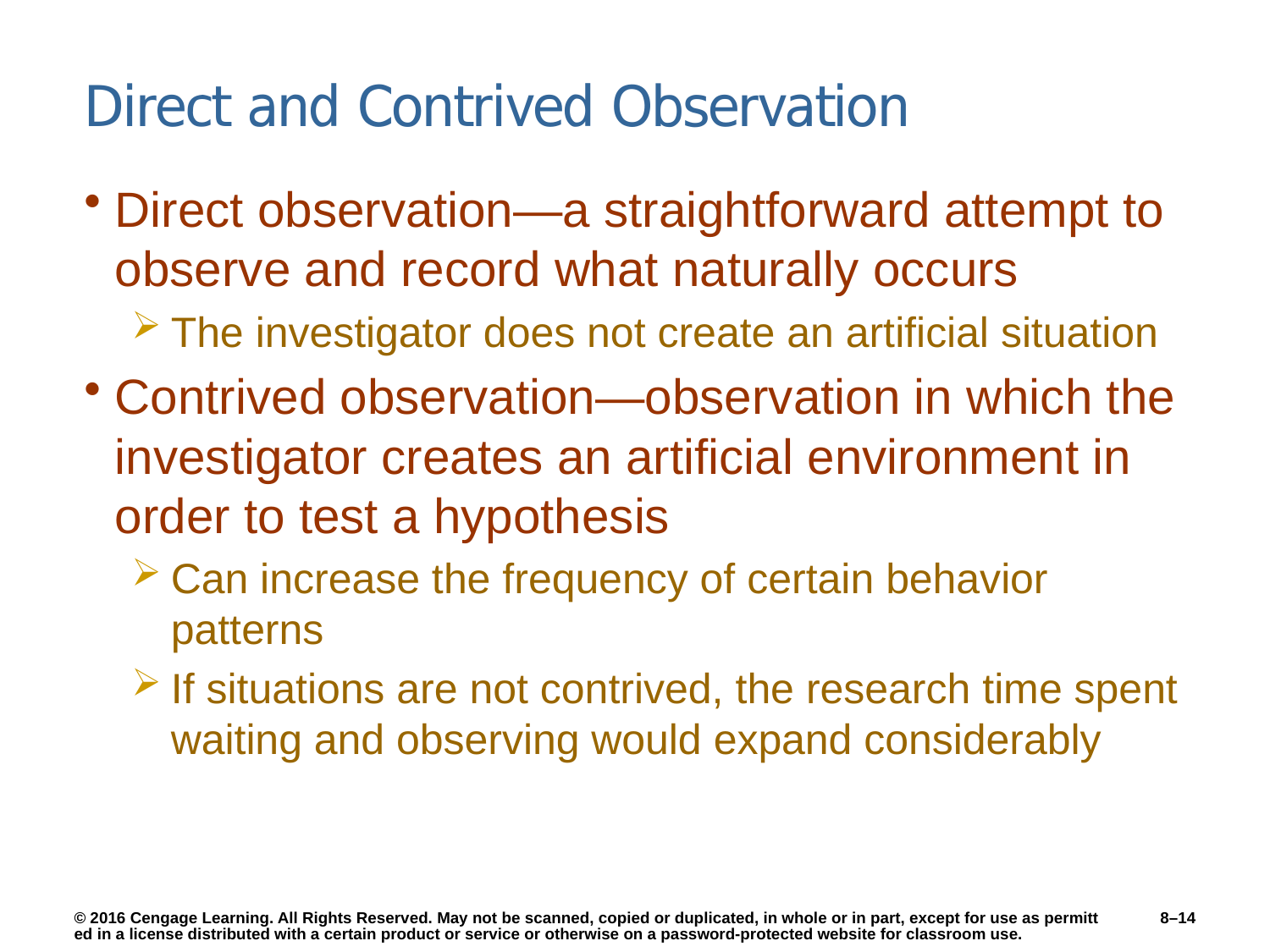

# Direct and Contrived Observation
Direct observation—a straightforward attempt to observe and record what naturally occurs
The investigator does not create an artificial situation
Contrived observation—observation in which the investigator creates an artificial environment in order to test a hypothesis
Can increase the frequency of certain behavior patterns
If situations are not contrived, the research time spent waiting and observing would expand considerably
8–14
© 2016 Cengage Learning. All Rights Reserved. May not be scanned, copied or duplicated, in whole or in part, except for use as permitted in a license distributed with a certain product or service or otherwise on a password-protected website for classroom use.